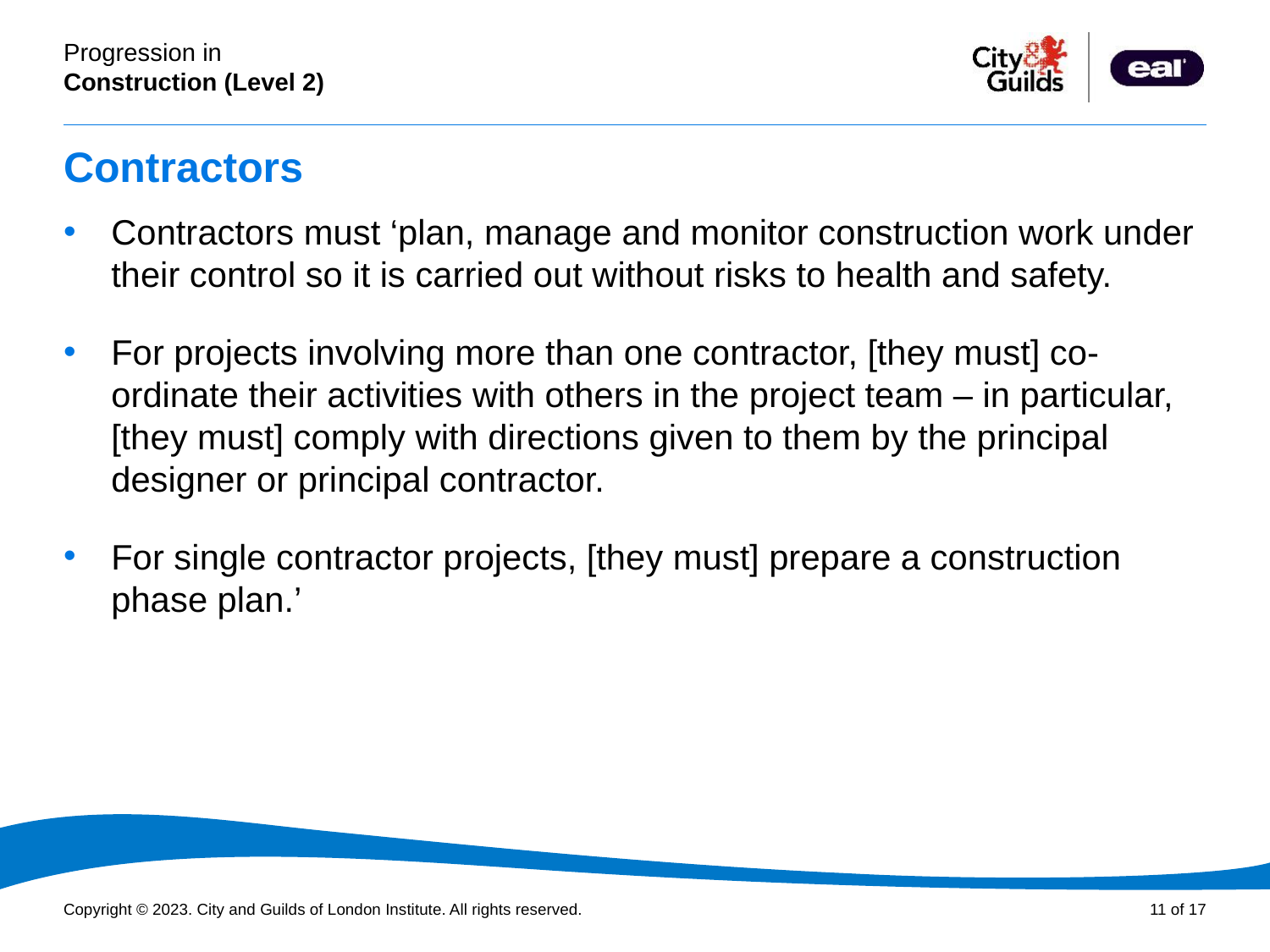

# Contractors
Contractors must ‘plan, manage and monitor construction work under their control so it is carried out without risks to health and safety.
For projects involving more than one contractor, [they must] co-ordinate their activities with others in the project team – in particular, [they must] comply with directions given to them by the principal designer or principal contractor.
For single contractor projects, [they must] prepare a construction phase plan.’